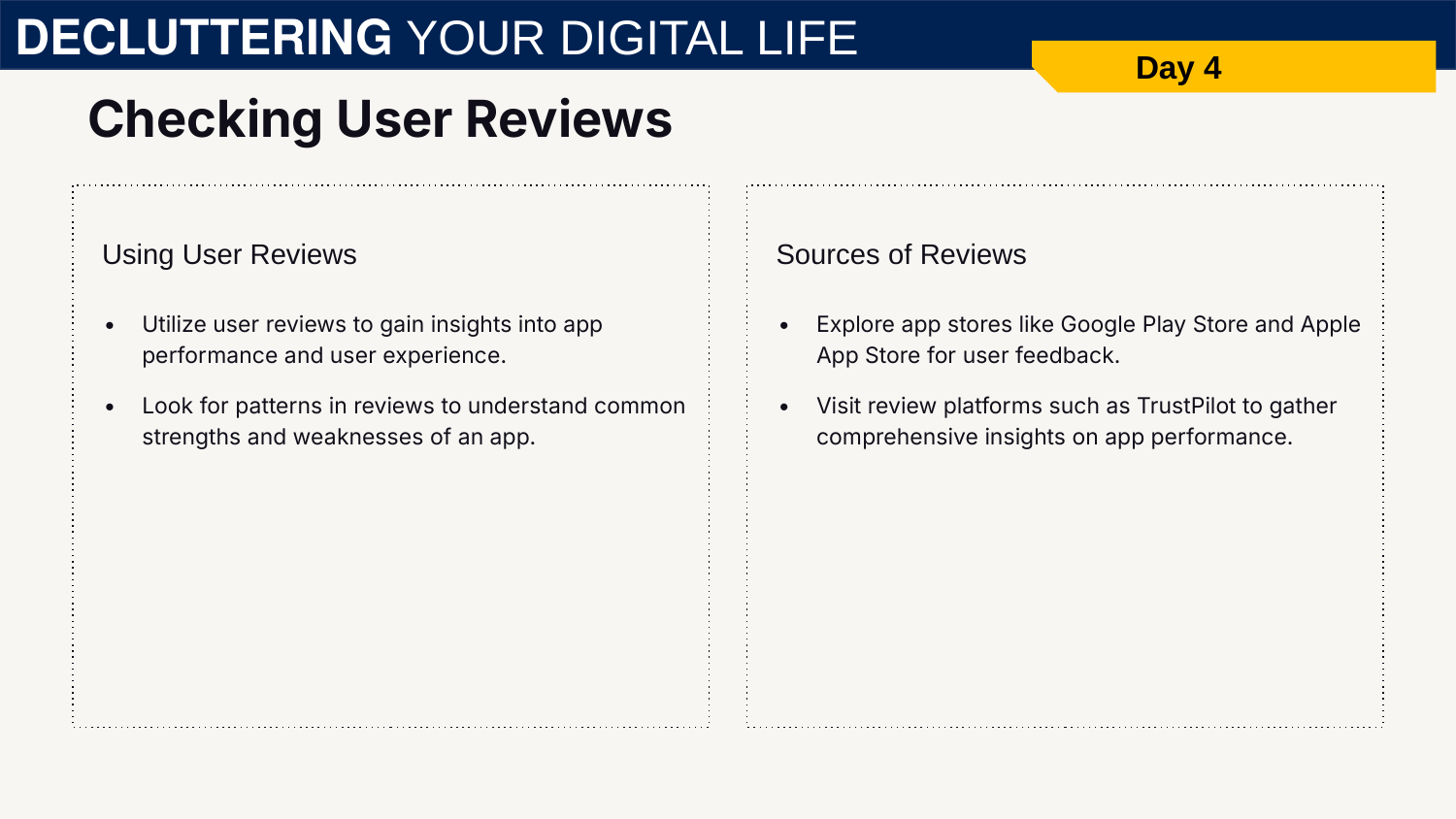

DECLUTTERING YOUR DIGITAL LIFE
Day 4

# Checking User Reviews
Using User Reviews

Sources of Reviews
Utilize user reviews to gain insights into app performance and user experience.
Look for patterns in reviews to understand common strengths and weaknesses of an app.
Explore app stores like Google Play Store and Apple App Store for user feedback.
Visit review platforms such as TrustPilot to gather comprehensive insights on app performance.